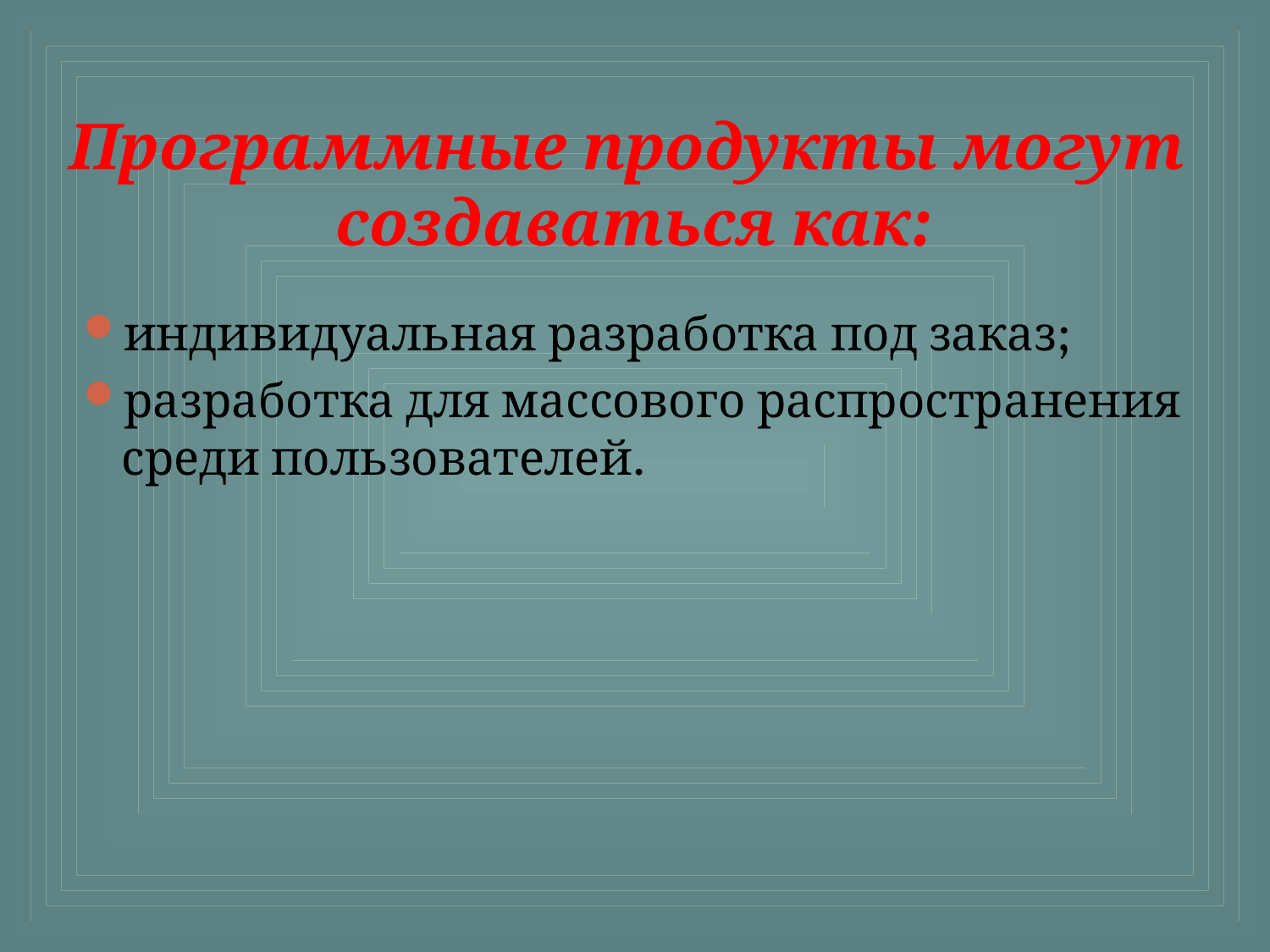

# Программные продукты могут создаваться как:
индивидуальная разработка под заказ;
разработка для массового распространения среди пользователей.